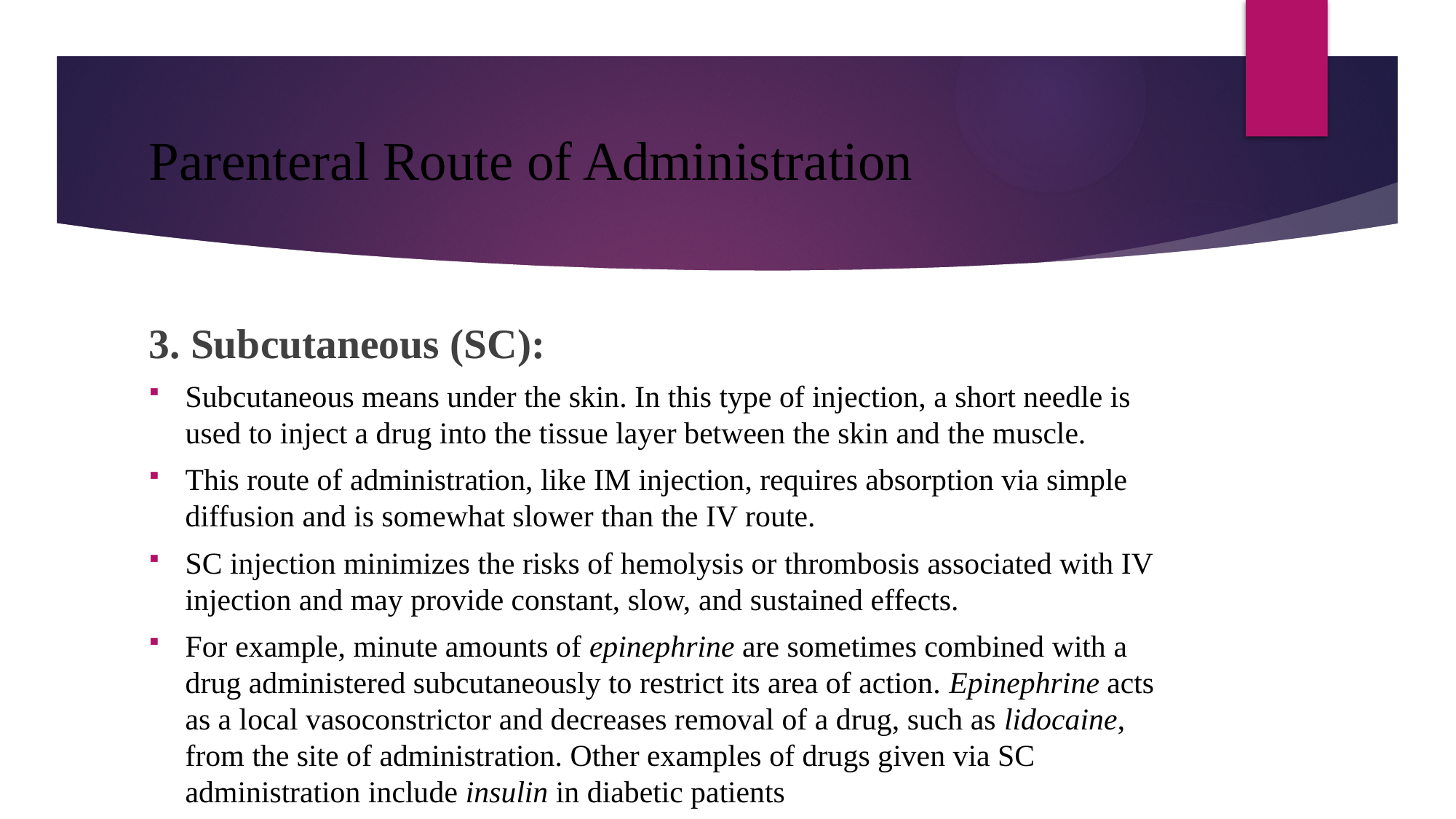

# Parenteral Route of Administration
3. Subcutaneous (SC):
Subcutaneous means under the skin. In this type of injection, a short needle is used to inject a drug into the tissue layer between the skin and the muscle.
This route of administration, like IM injection, requires absorption via simple diffusion and is somewhat slower than the IV route.
SC injection minimizes the risks of hemolysis or thrombosis associated with IV injection and may provide constant, slow, and sustained effects.
For example, minute amounts of epinephrine are sometimes combined with a drug administered subcutaneously to restrict its area of action. Epinephrine acts as a local vasoconstrictor and decreases removal of a drug, such as lidocaine, from the site of administration. Other examples of drugs given via SC administration include insulin in diabetic patients